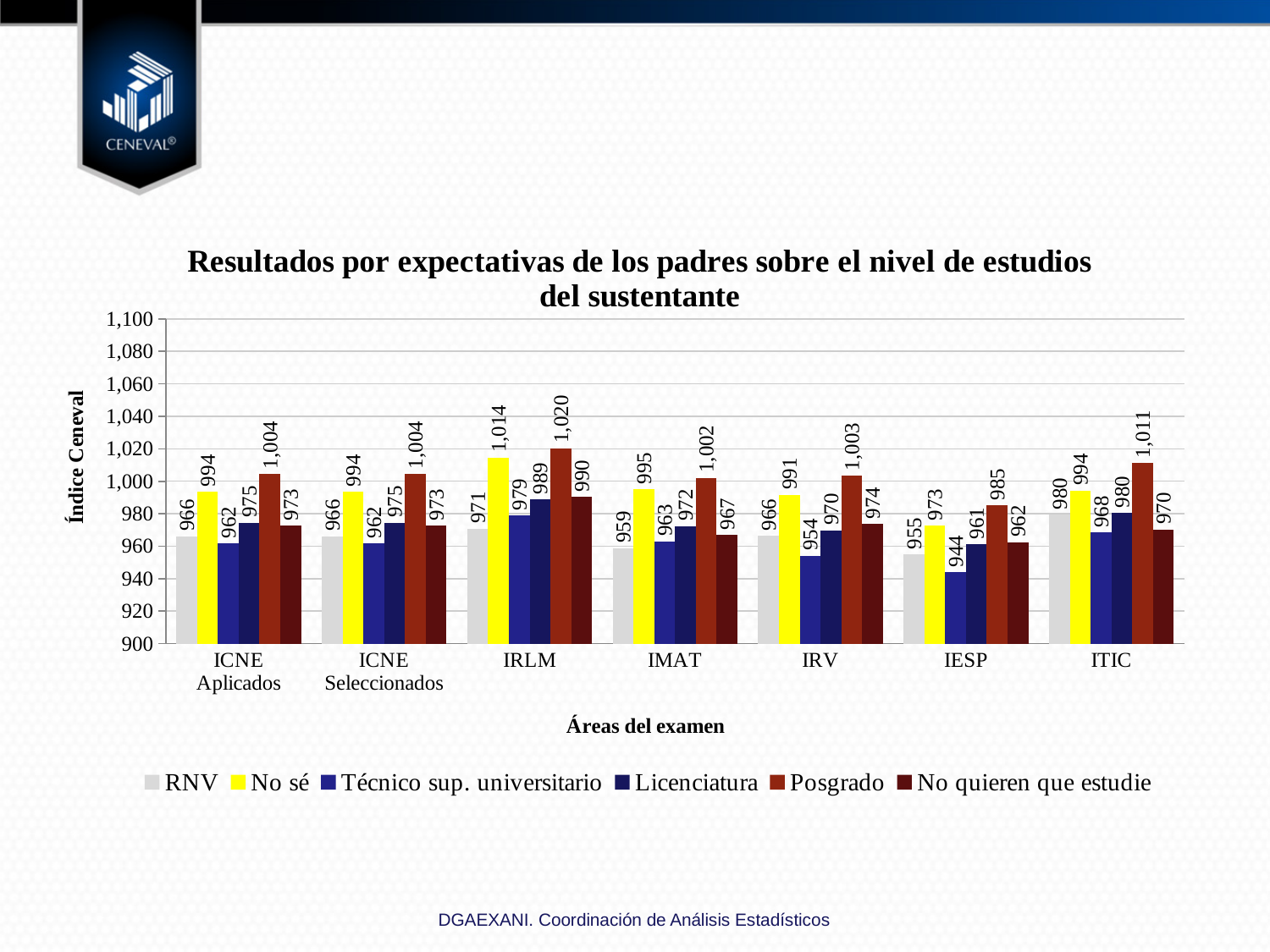

### Chart: Resultados por expectativas de los padres sobre el nivel de estudios del sustentante

| Category | RNV | No sé | Técnico sup. universitario | Licenciatura | Posgrado | No quieren que estudie |
|---|---|---|---|---|---|---|
| ICNE Aplicados | 966.1 | 993.5511811023622 | 961.6269813921433 | 974.5031213347962 | 1004.4447159591897 | 972.7246376811596 |
| ICNE Seleccionados | 966.1 | 993.5511811023622 | 961.6269813921433 | 974.5031213347962 | 1004.4447159591897 | 972.7246376811596 |
| IRLM | 970.9 | 1014.4291338582677 | 978.8904203997236 | 988.6962279141917 | 1020.3477767980854 | 990.2173913043481 |
| IMAT | 958.7 | 994.9606299212587 | 962.8256374913843 | 972.3881048768495 | 1002.0031490112104 | 966.8840579710145 |
| IRV | 966.4 | 991.4763779527568 | 954.1368022053756 | 969.8183950664003 | 1003.4746189696435 | 973.768115942029 |
| IESP | 955.0 | 972.6673228346455 | 943.9619228118527 | 961.1932957512015 | 985.1367930469836 | 962.4637681159411 |
| ITIC | 979.5 | 994.2224409448828 | 968.3201240523774 | 980.4195830653399 | 1011.2612419700215 | 970.2898550724638 |
DGAEXANI. Coordinación de Análisis Estadísticos